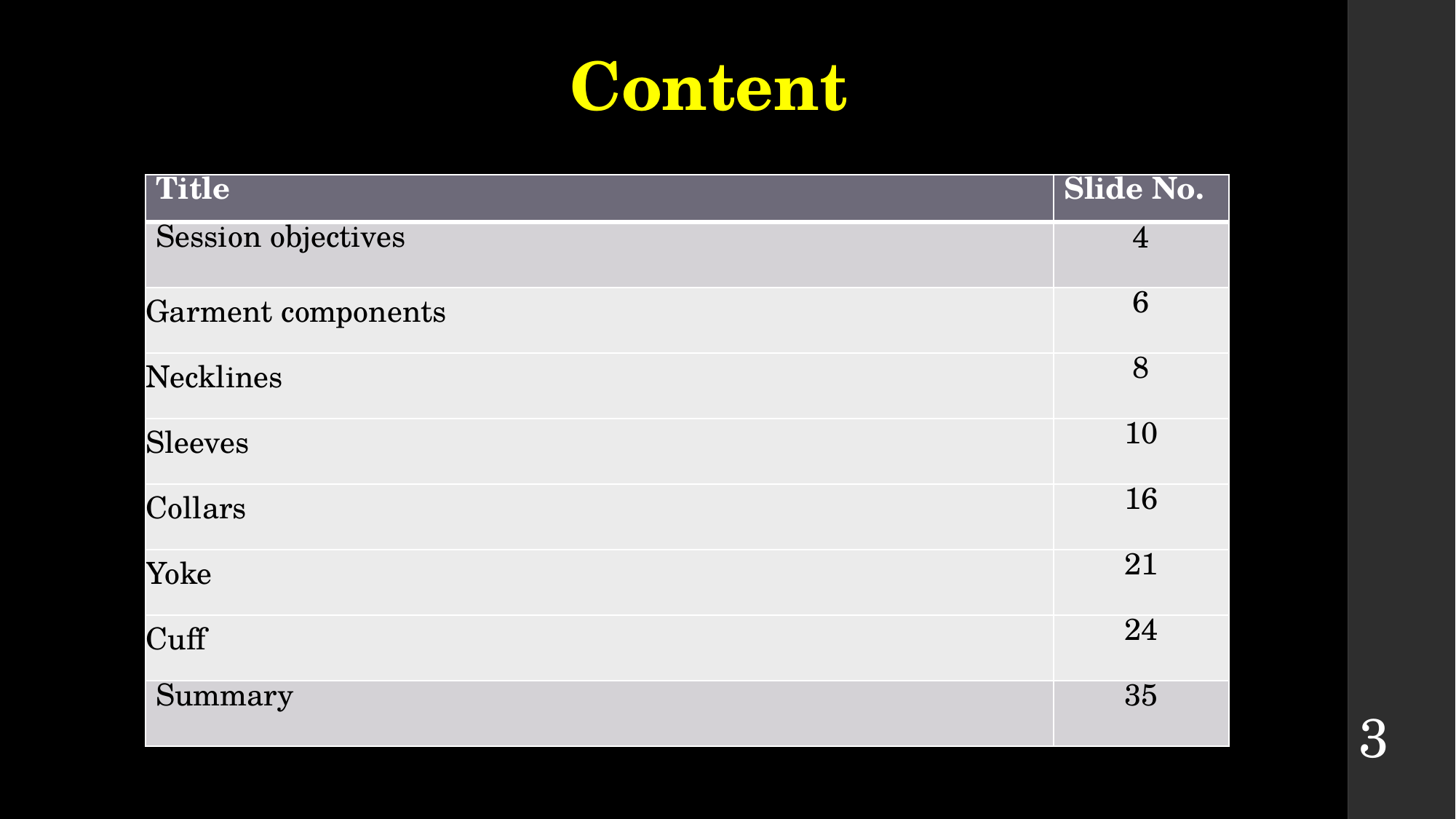

# Content
| Title | Slide No. |
| --- | --- |
| Session objectives | 4 |
| Garment components | 6 |
| Necklines | 8 |
| Sleeves | 10 |
| Collars | 16 |
| Yoke | 21 |
| Cuff | 24 |
| Summary | 35 |
3